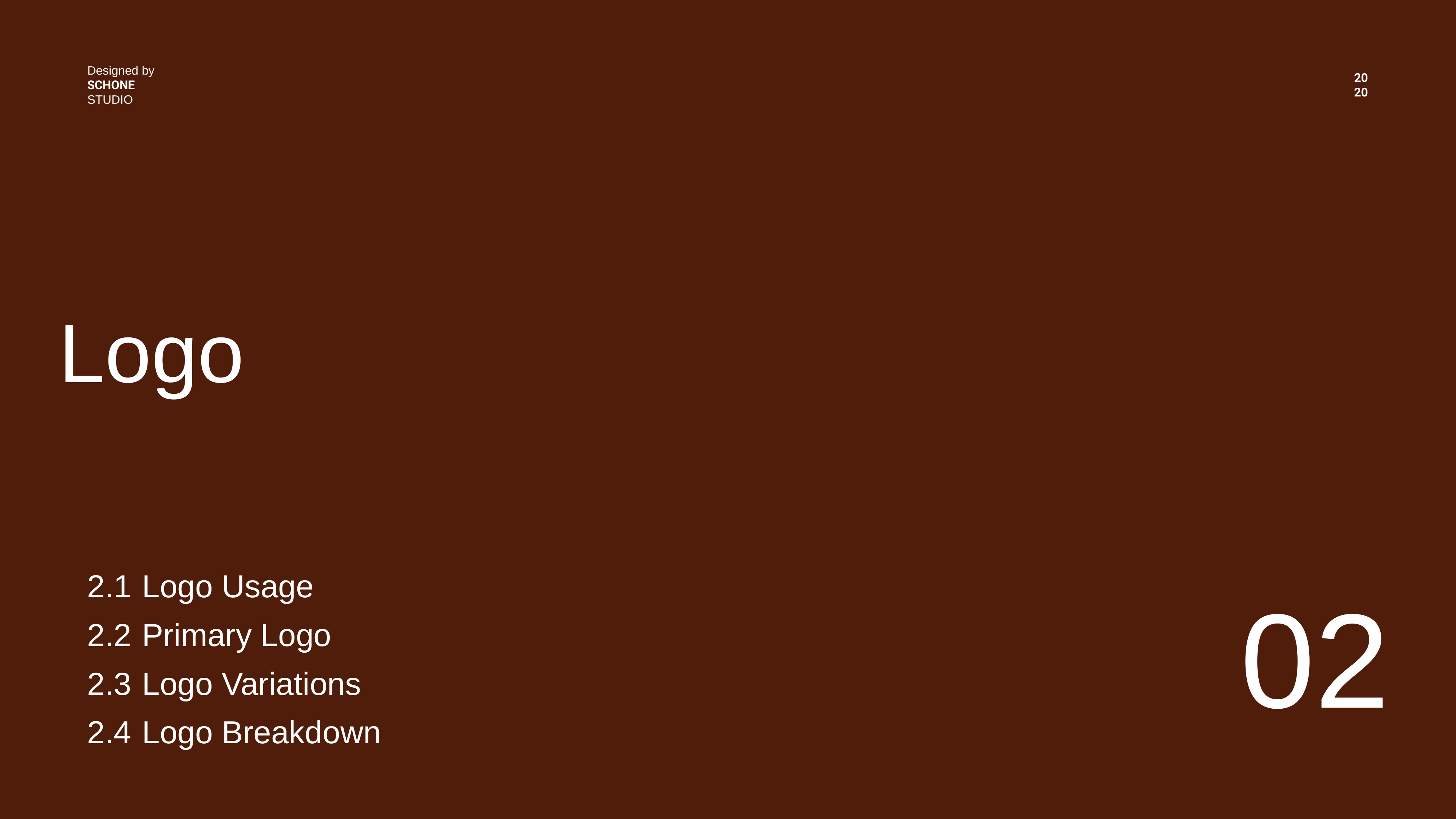

Designed by
SCHONE STUDIO
20
20
Logo
2.1
Logo Usage
02
2.2
Primary Logo
2.3
Logo Variations
2.4
Logo Breakdown